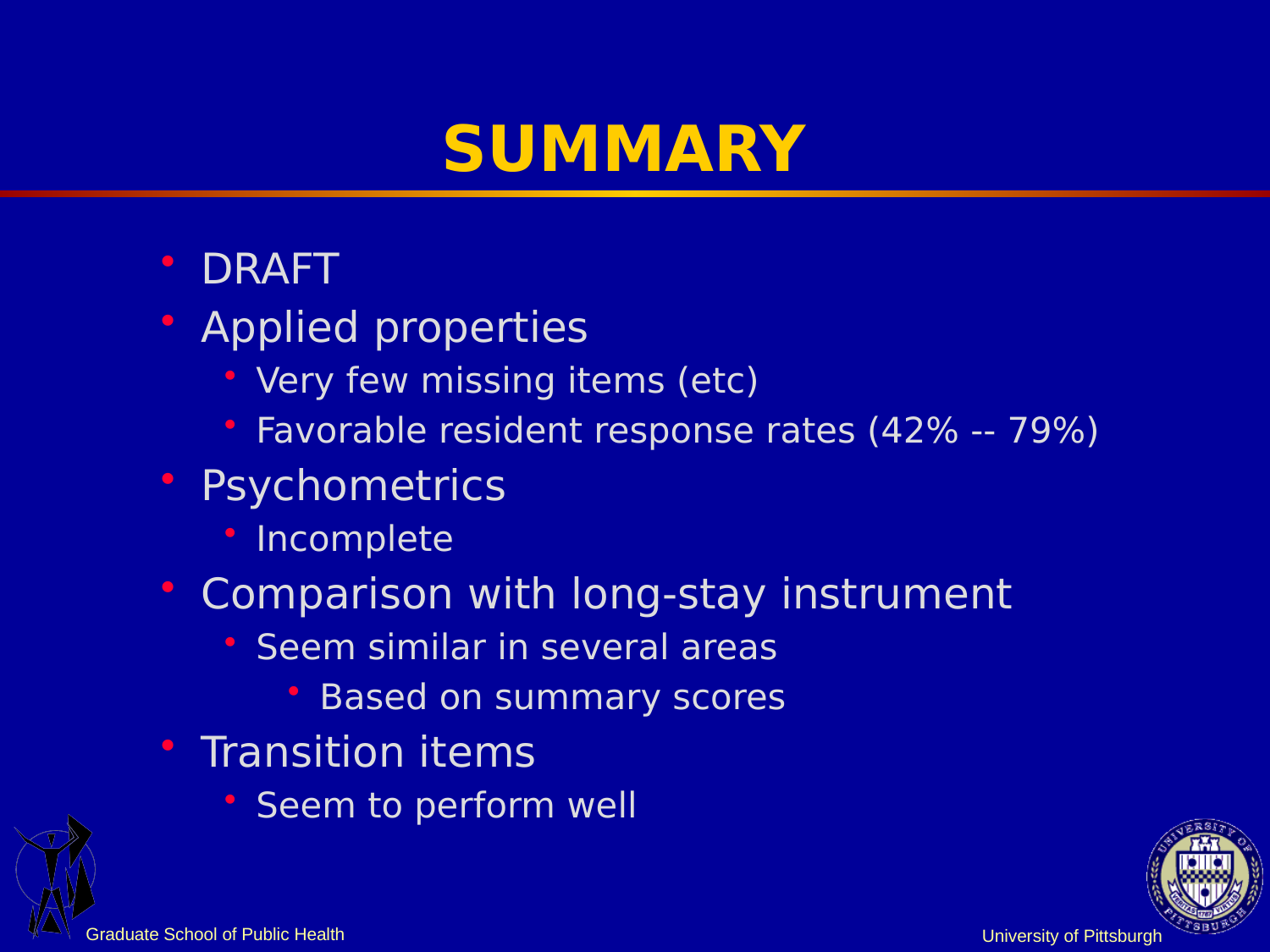

# SUMMARY
DRAFT
Applied properties
Very few missing items (etc)
Favorable resident response rates (42% -- 79%)
Psychometrics
Incomplete
Comparison with long-stay instrument
Seem similar in several areas
Based on summary scores
Transition items
Seem to perform well